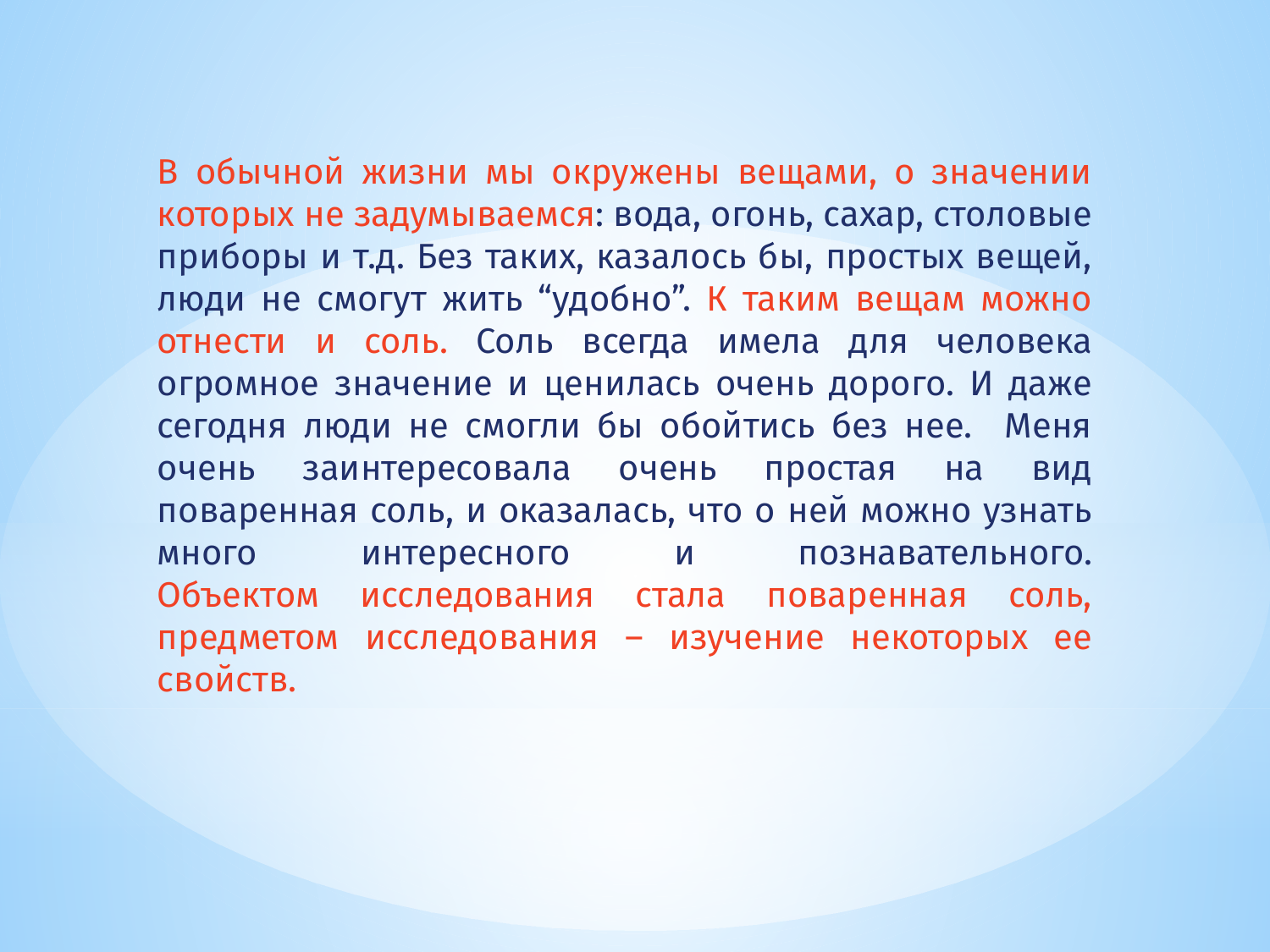

В обычной жизни мы окружены вещами, о значении которых не задумываемся: вода, огонь, сахар, столовые приборы и т.д. Без таких, казалось бы, простых вещей, люди не смогут жить “удобно”. К таким вещам можно отнести и соль. Соль всегда имела для человека огромное значение и ценилась очень дорого. И даже сегодня люди не смогли бы обойтись без нее.  Меня очень заинтересовала очень простая на вид поваренная соль, и оказалась, что о ней можно узнать много интересного и познавательного.
Объектом исследования стала поваренная соль, предметом исследования – изучение некоторых ее свойств.